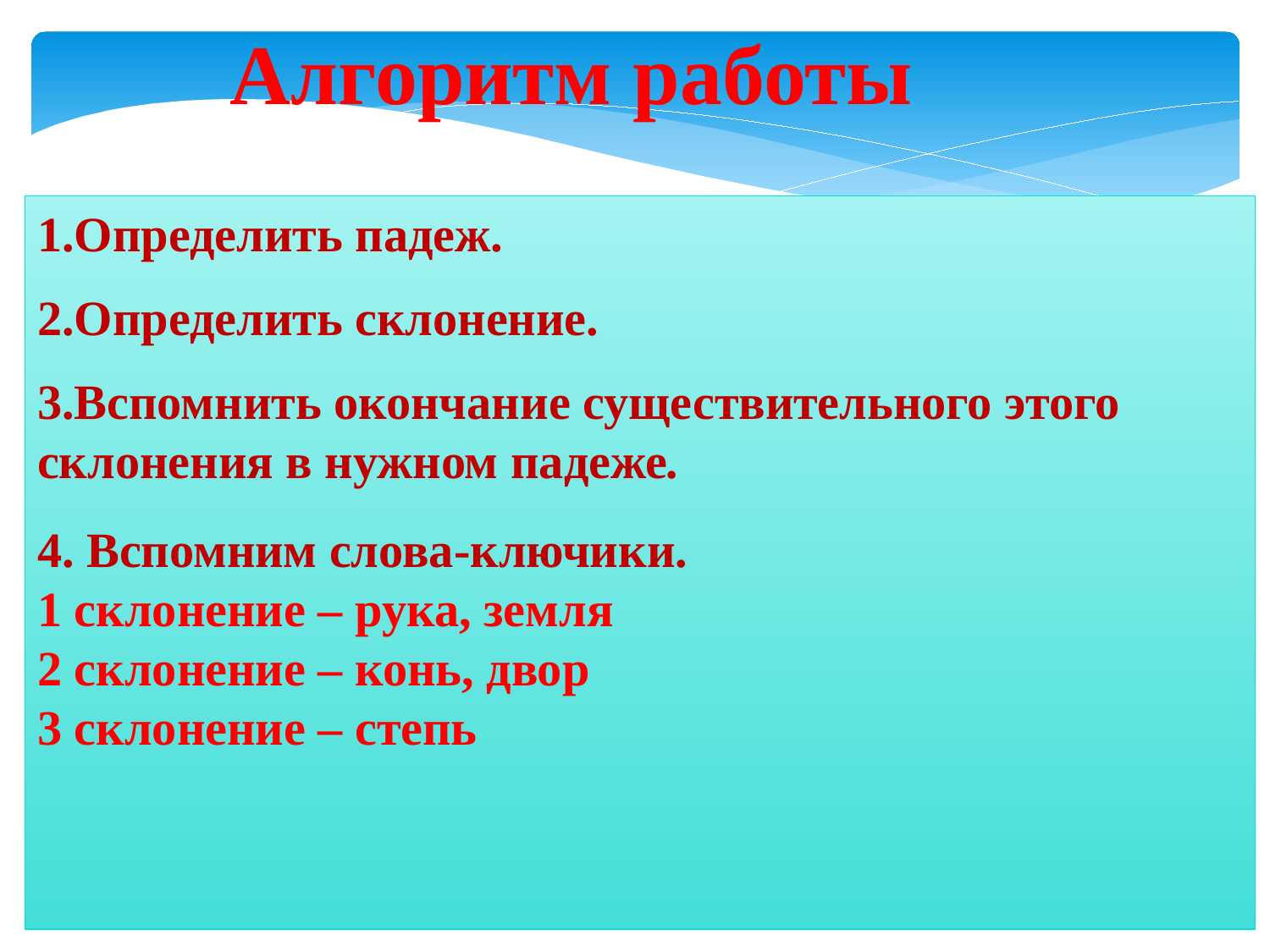

Алгоритм работы
1.Определить падеж.
2.Определить склонение.
3.Вспомнить окончание существительного этого склонения в нужном падеже.
4. Вспомним слова-ключики.
1 склонение – рука, земля
2 склонение – конь, двор
3 склонение – степь